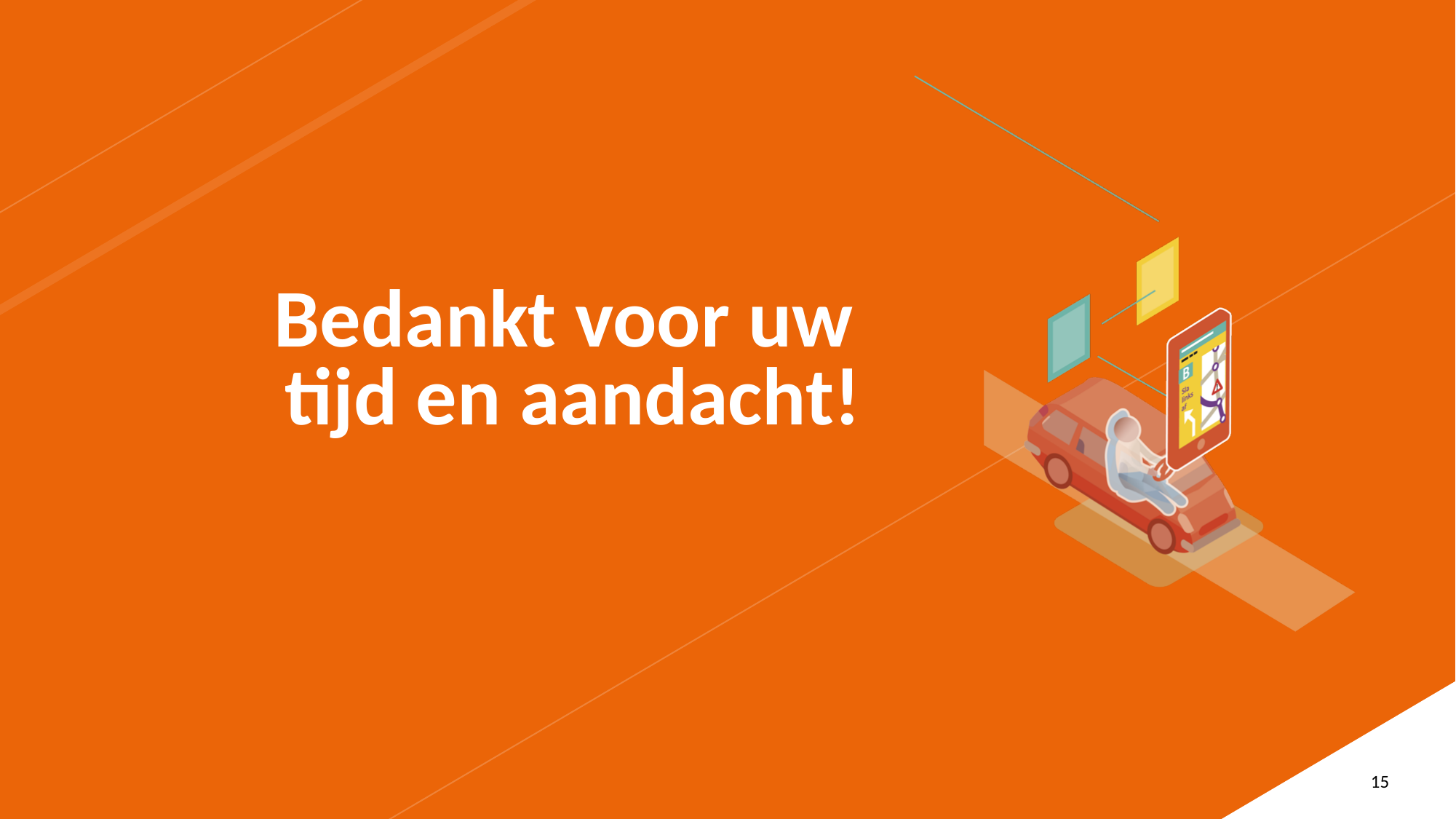

# Bedankt voor uw tijd en aandacht!
15